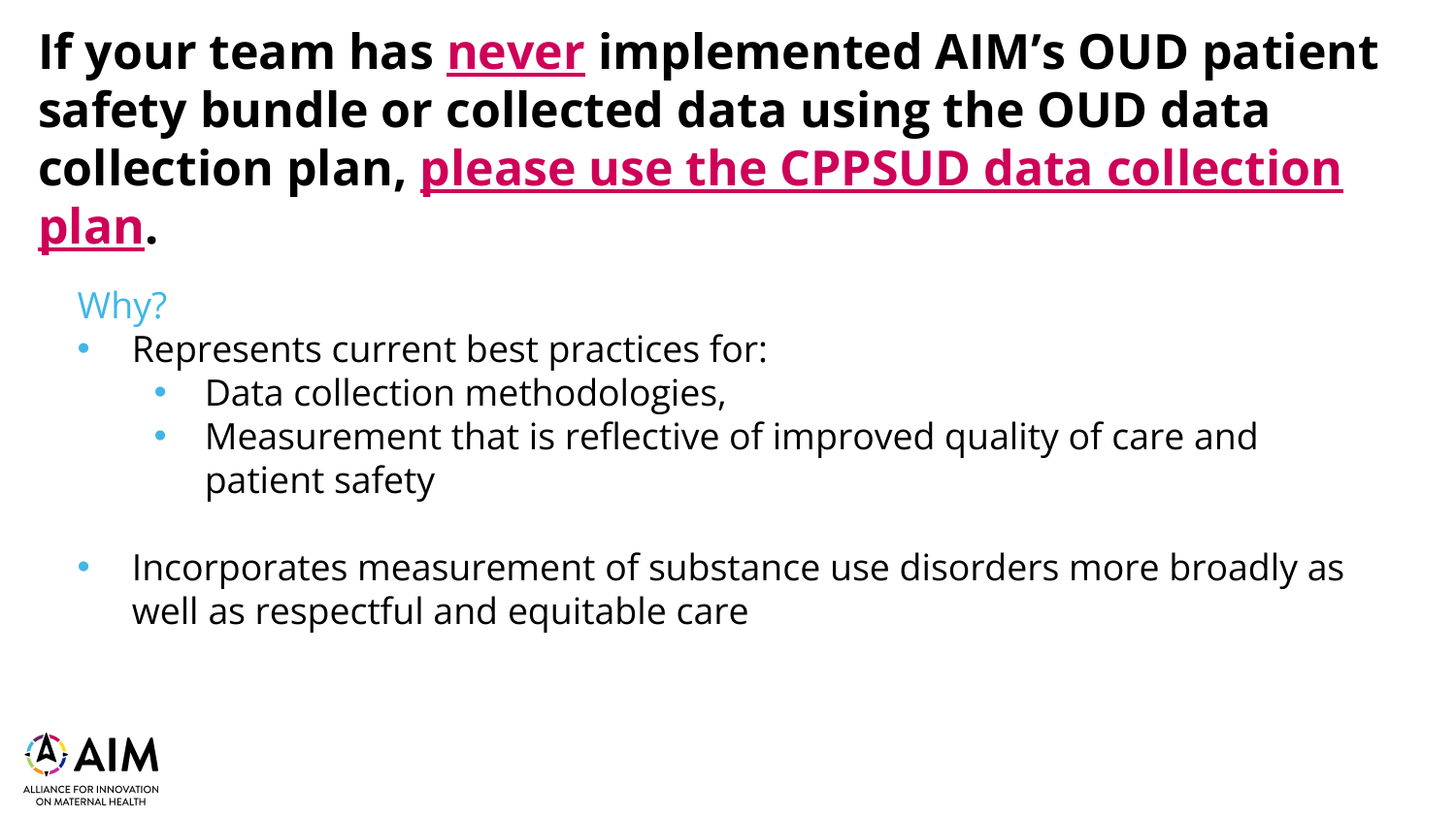

# If your team has never implemented AIM’s OUD patient safety bundle or collected data using the OUD data collection plan, please use the CPPSUD data collection plan.
Why?
Represents current best practices for:
Data collection methodologies,
Measurement that is reflective of improved quality of care and patient safety

Incorporates measurement of substance use disorders more broadly as well as respectful and equitable care